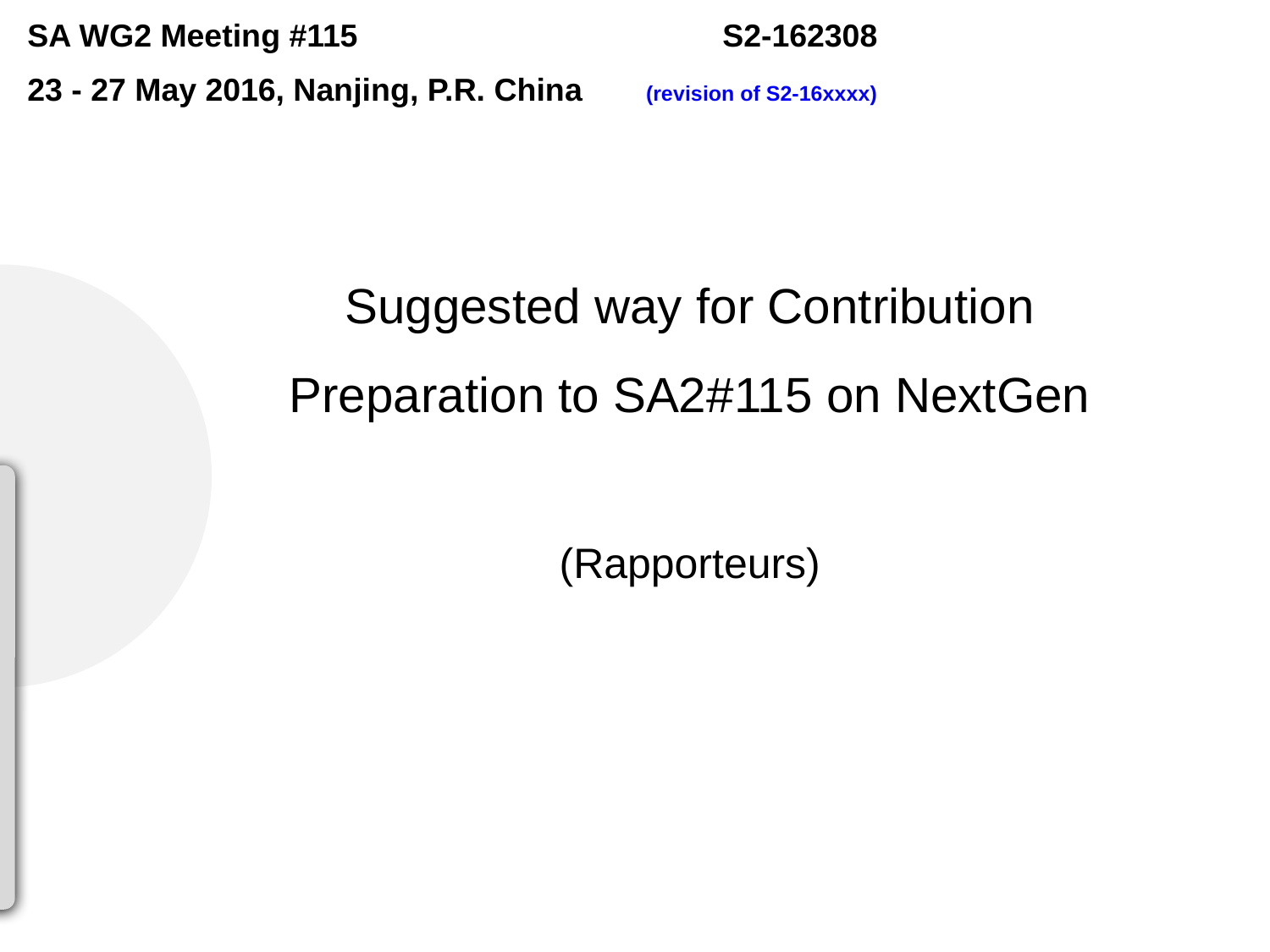

SA WG2 Meeting #115	   S2-162308
23 - 27 May 2016, Nanjing, P.R. China	(revision of S2-16xxxx)
Suggested way for Contribution Preparation to SA2#115 on NextGen

(Rapporteurs)